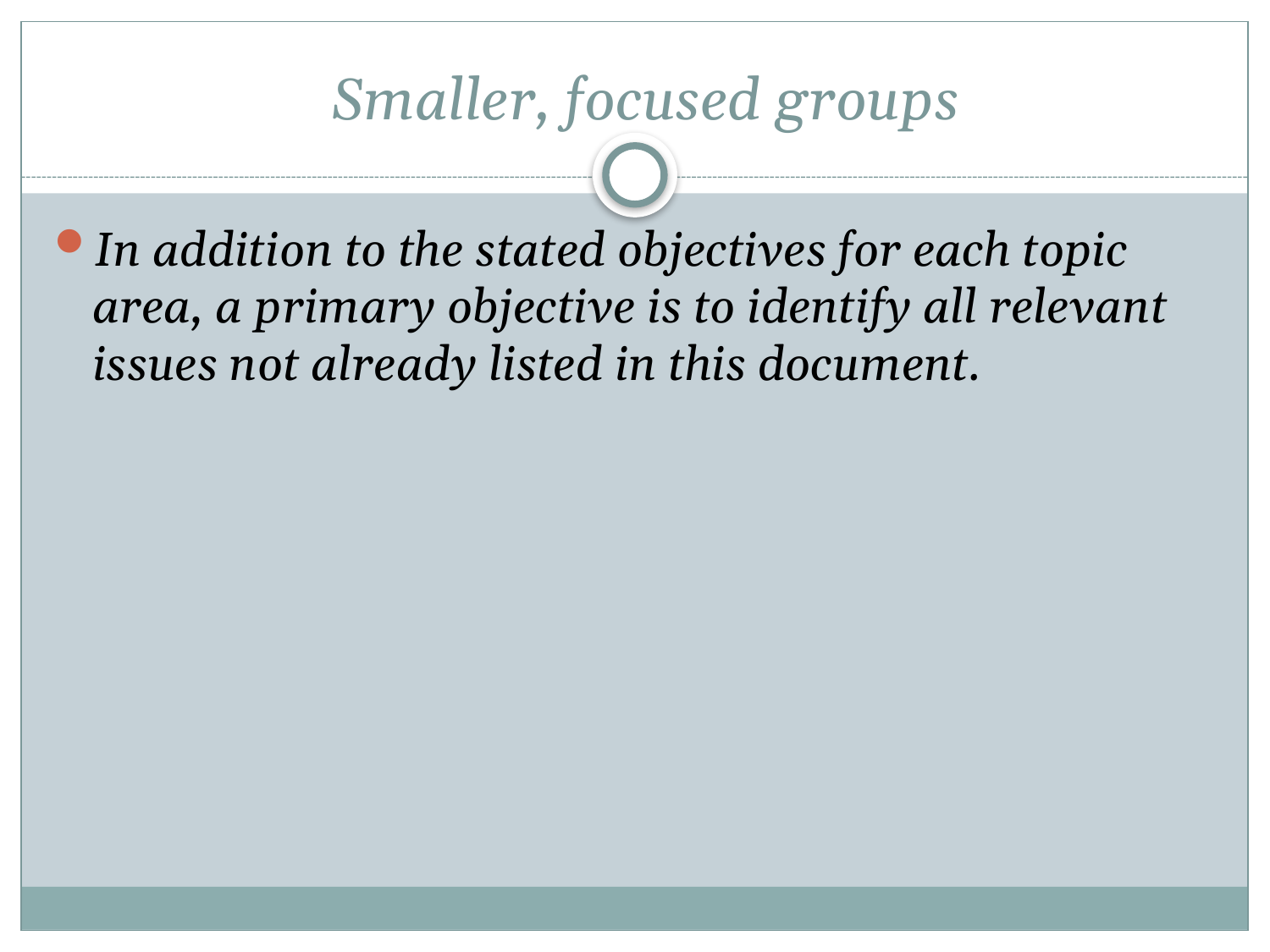

# Smaller, focused groups
In addition to the stated objectives for each topic area, a primary objective is to identify all relevant issues not already listed in this document.